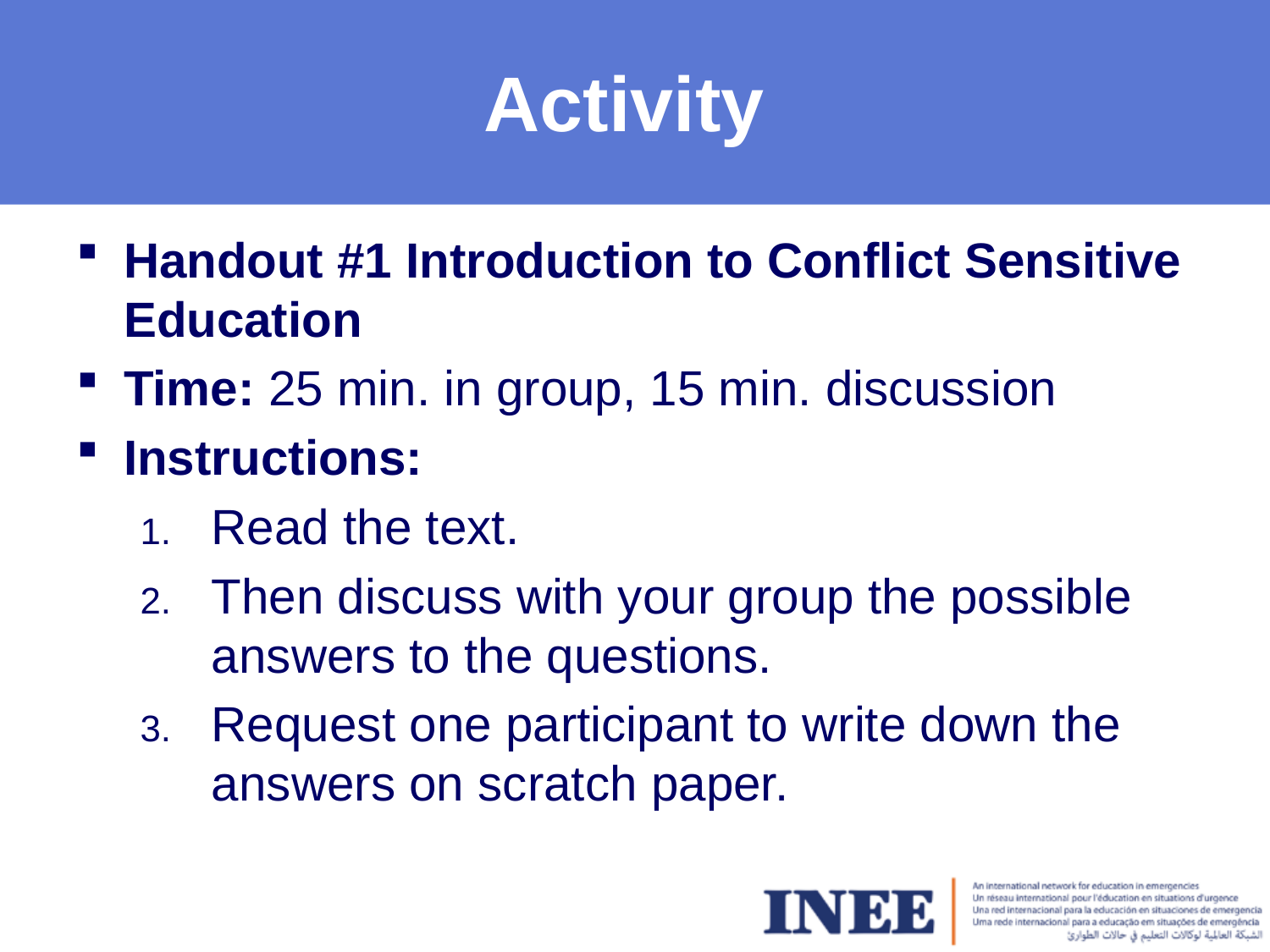

# Activity
Handout #1 Introduction to Conflict Sensitive Education
Time: 25 min. in group, 15 min. discussion
Instructions:
Read the text.
Then discuss with your group the possible answers to the questions.
Request one participant to write down the answers on scratch paper.